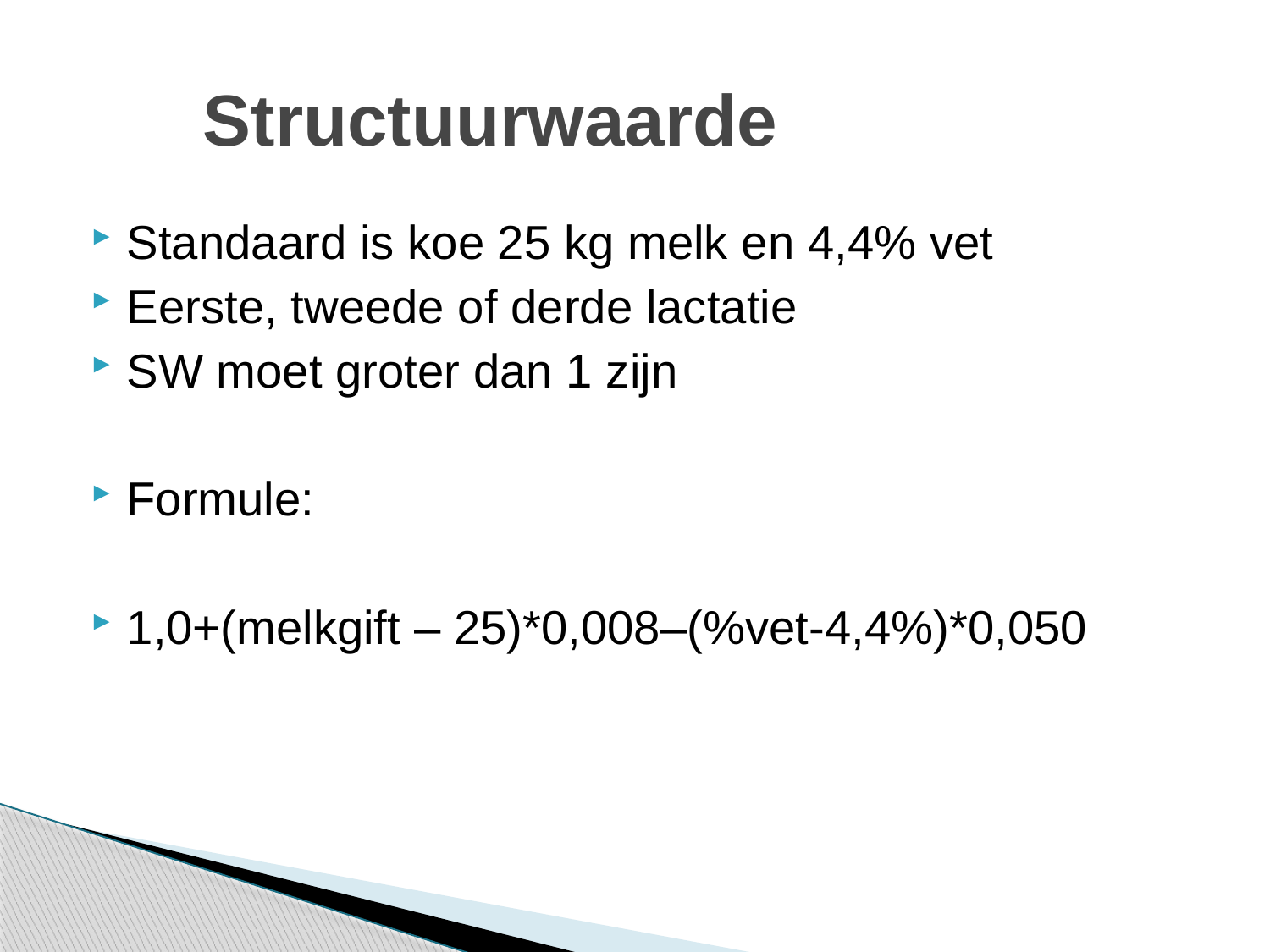

# Structuurwaarde
Standaard is koe 25 kg melk en 4,4% vet
Eerste, tweede of derde lactatie
SW moet groter dan 1 zijn

Formule:

1,0+(melkgift – 25)*0,008–(%vet-4,4%)*0,050